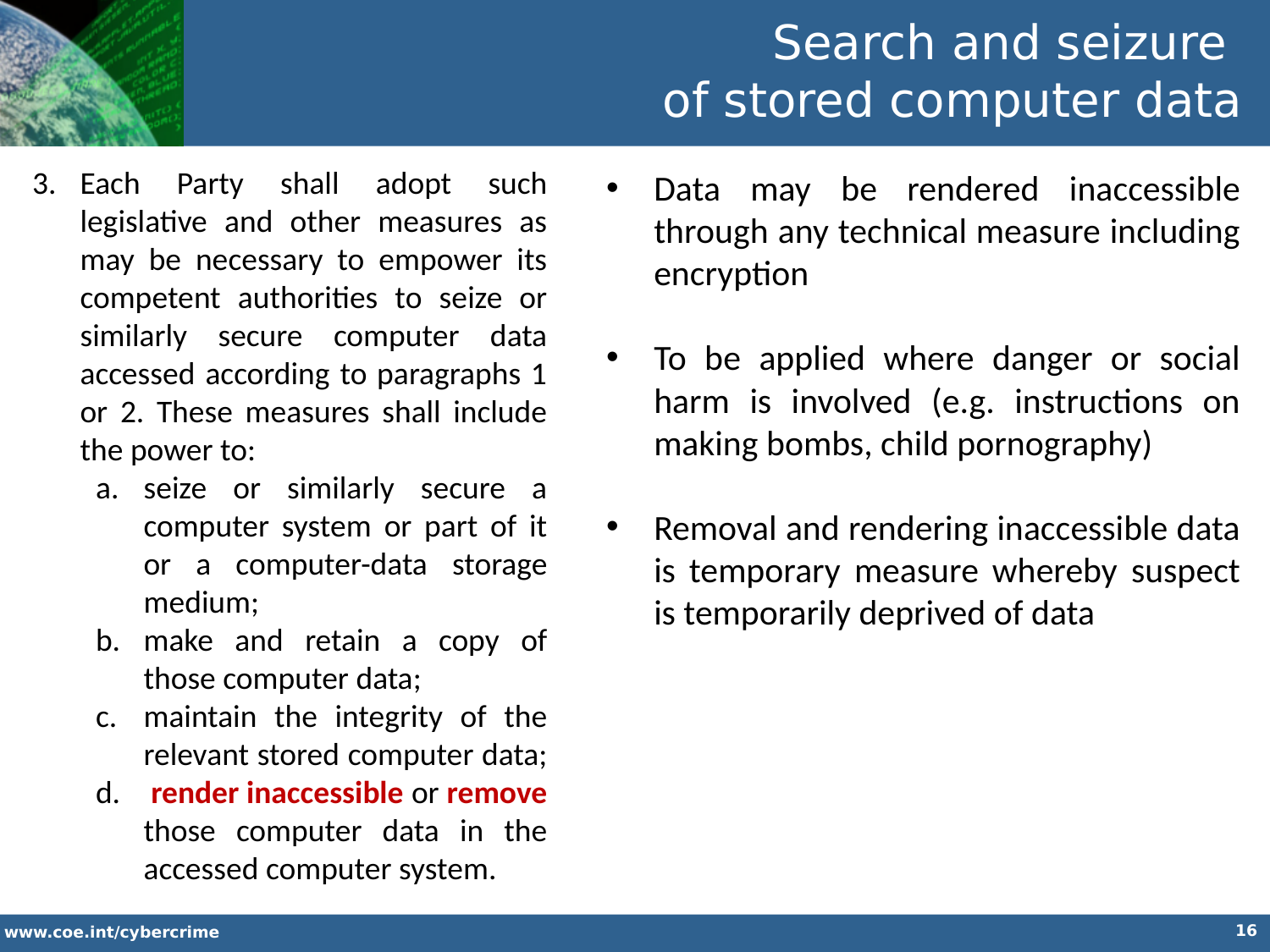

Search and seizure
of stored computer data
Each Party shall adopt such legislative and other measures as may be necessary to empower its competent authorities to seize or similarly secure computer data accessed according to paragraphs 1 or 2. These measures shall include the power to:
seize or similarly secure a computer system or part of it or a computer-data storage medium;
make and retain a copy of those computer data;
maintain the integrity of the relevant stored computer data;
 render inaccessible or remove those computer data in the accessed computer system.
Data may be rendered inaccessible through any technical measure including encryption

To be applied where danger or social harm is involved (e.g. instructions on making bombs, child pornography)

Removal and rendering inaccessible data is temporary measure whereby suspect is temporarily deprived of data